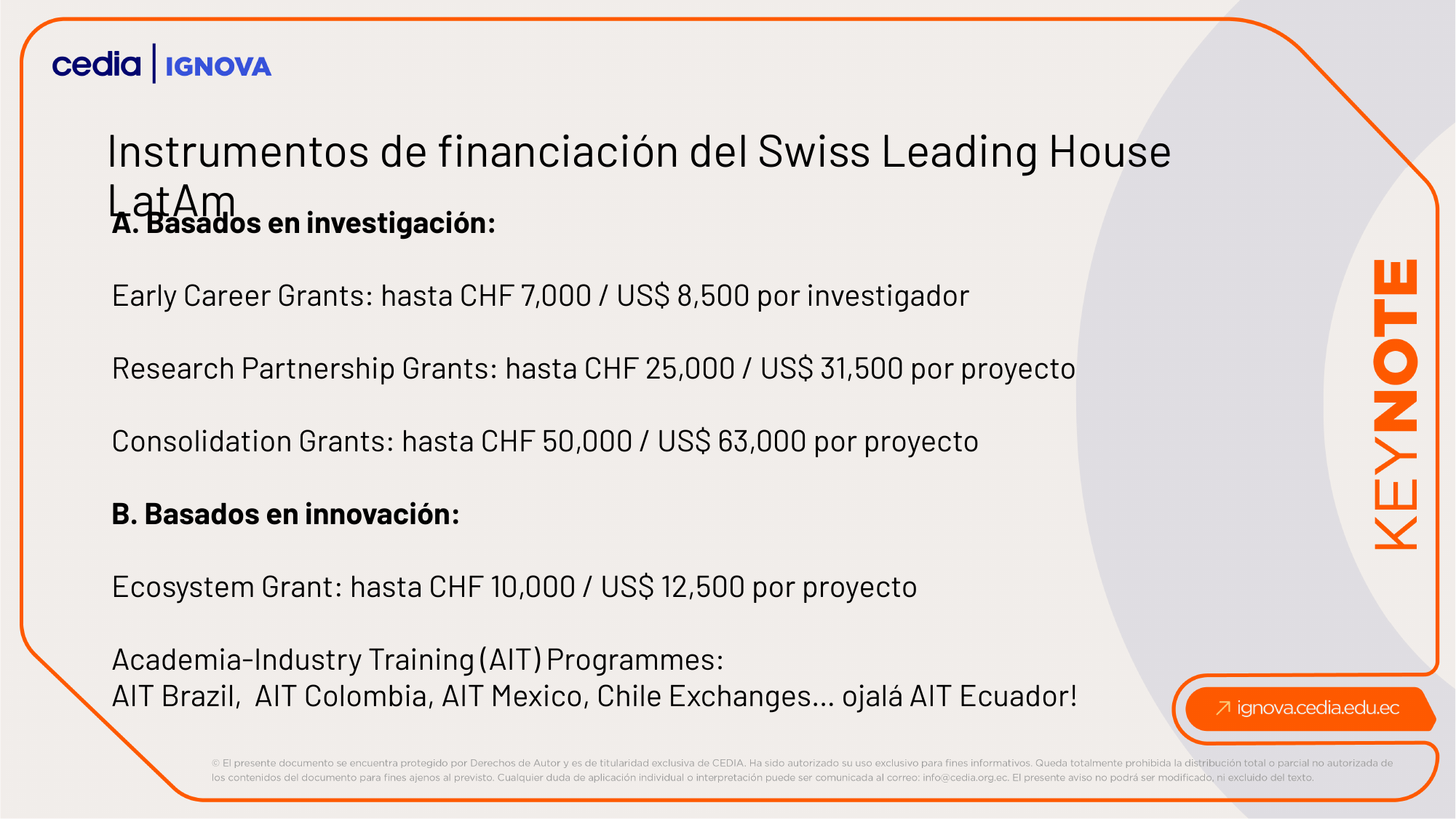

# Instrumentos de financiación del Swiss Leading House LatAm

A. Basados en investigación:

Early Career Grants: hasta CHF 7,000 / US$ 8,500 por investigador

Research Partnership Grants: hasta CHF 25,000 / US$ 31,500 por proyecto

Consolidation Grants: hasta CHF 50,000 / US$ 63,000 por proyecto

B. Basados en innovación:

Ecosystem Grant: hasta CHF 10,000 / US$ 12,500 por proyecto

Academia-Industry Training (AIT) Programmes:
AIT Brazil,  AIT Colombia, AIT Mexico, Chile Exchanges… ojalá AIT Ecuador!